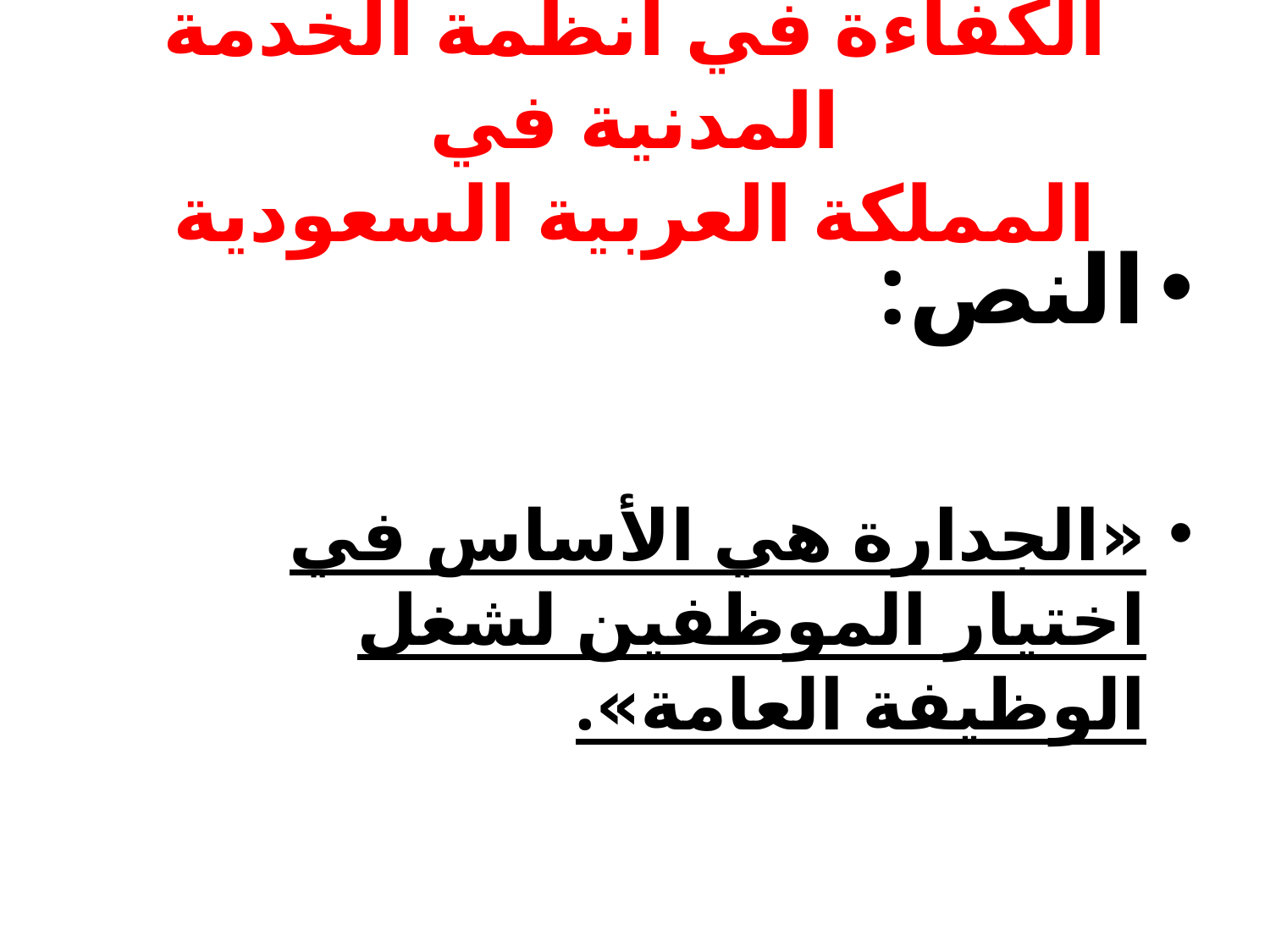

# الكفاءة في أنظمة الخدمة المدنية في المملكة العربية السعودية
النص:

«الجدارة هي الأساس في اختيار الموظفين لشغل الوظيفة العامة».